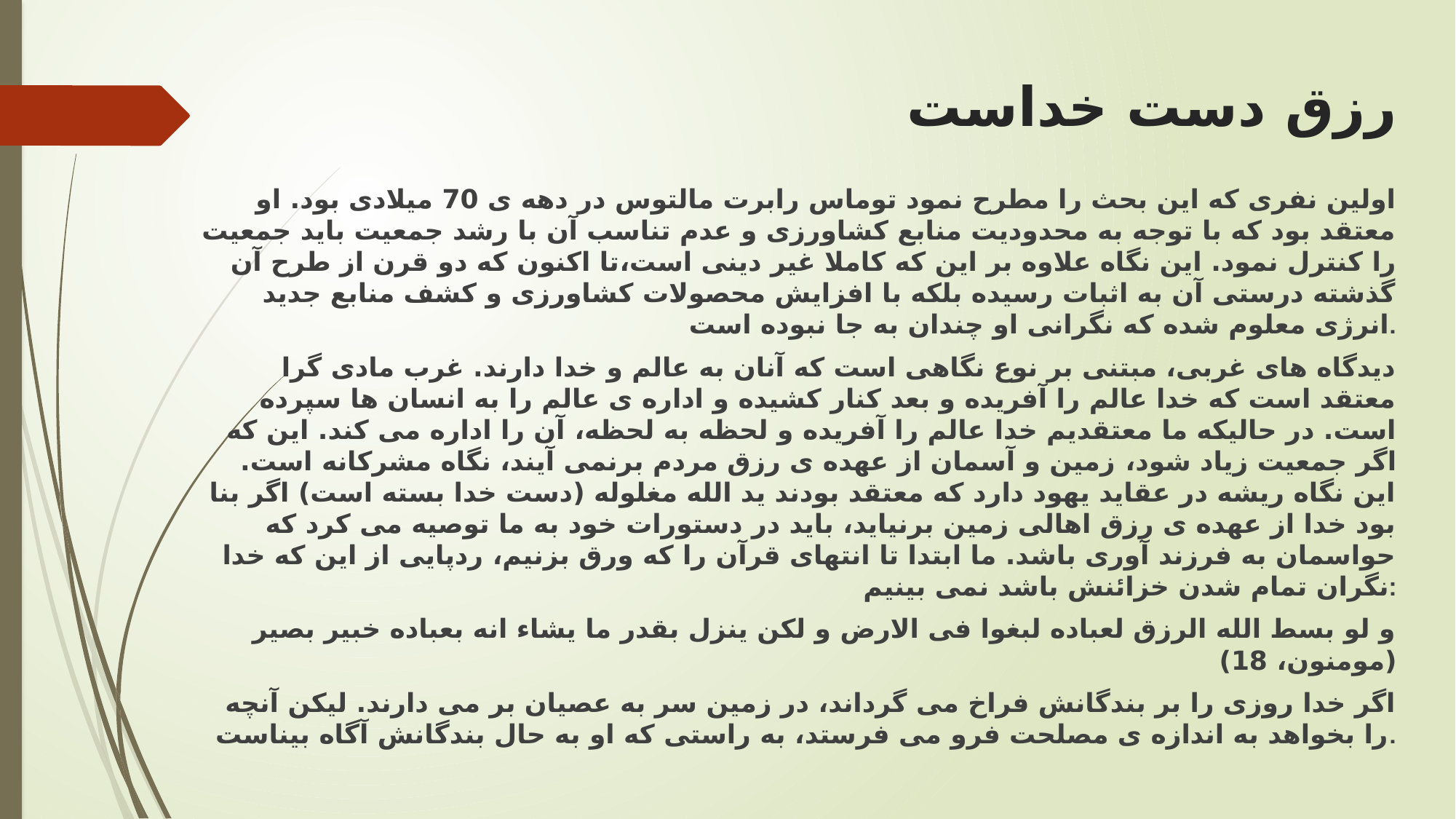

# رزق دست خداست
اولین نفری که این بحث را مطرح نمود توماس رابرت مالتوس در دهه ی 70 میلادی بود. او معتقد بود که با توجه به محدودیت منابع کشاورزی و عدم تناسب آن با رشد جمعیت باید جمعیت را کنترل نمود. این نگاه علاوه بر این که کاملا غیر دینی است،‌تا اکنون که دو قرن از طرح آن گذشته درستی آن به اثبات رسیده بلکه با افزایش محصولات کشاورزی و کشف منابع جدید انرژی معلوم شده که نگرانی او چندان به جا نبوده است.
دیدگاه های غربی، مبتنی بر نوع نگاهی است که آنان به عالم و خدا دارند. غرب مادی گرا معتقد است که خدا عالم را آفریده و بعد کنار کشیده و اداره ی عالم را به انسان ها سپرده است. در حالیکه ما معتقدیم خدا عالم را آفریده و لحظه به لحظه،‌ آن را اداره می کند. این که اگر جمعیت زیاد شود،‌ زمین و آسمان از عهده ی رزق مردم برنمی آیند، نگاه مشرکانه است. این نگاه ریشه در عقاید یهود دارد که معتقد بودند ید الله مغلوله (دست خدا بسته است) اگر بنا بود خدا از عهده ی رزق اهالی زمین برنیاید، باید در دستورات خود به ما توصیه می کرد که حواسمان به فرزند آوری باشد. ما ابتدا تا انتهای قرآن را که ورق بزنیم، ردپایی از این که خدا نگران تمام شدن خزائنش باشد نمی بینیم:
و لو بسط الله الرزق لعباده لبغوا فی الارض و لکن ینزل بقدر ما یشاء انه بعباده خبیر بصیر (مومنون، 18)
اگر خدا روزی را بر بندگانش فراخ می گرداند، در زمین سر به عصیان بر می دارند. لیکن آنچه را بخواهد به اندازه ی مصلحت فرو می فرستد، به راستی که او به حال بندگانش آگاه بیناست.